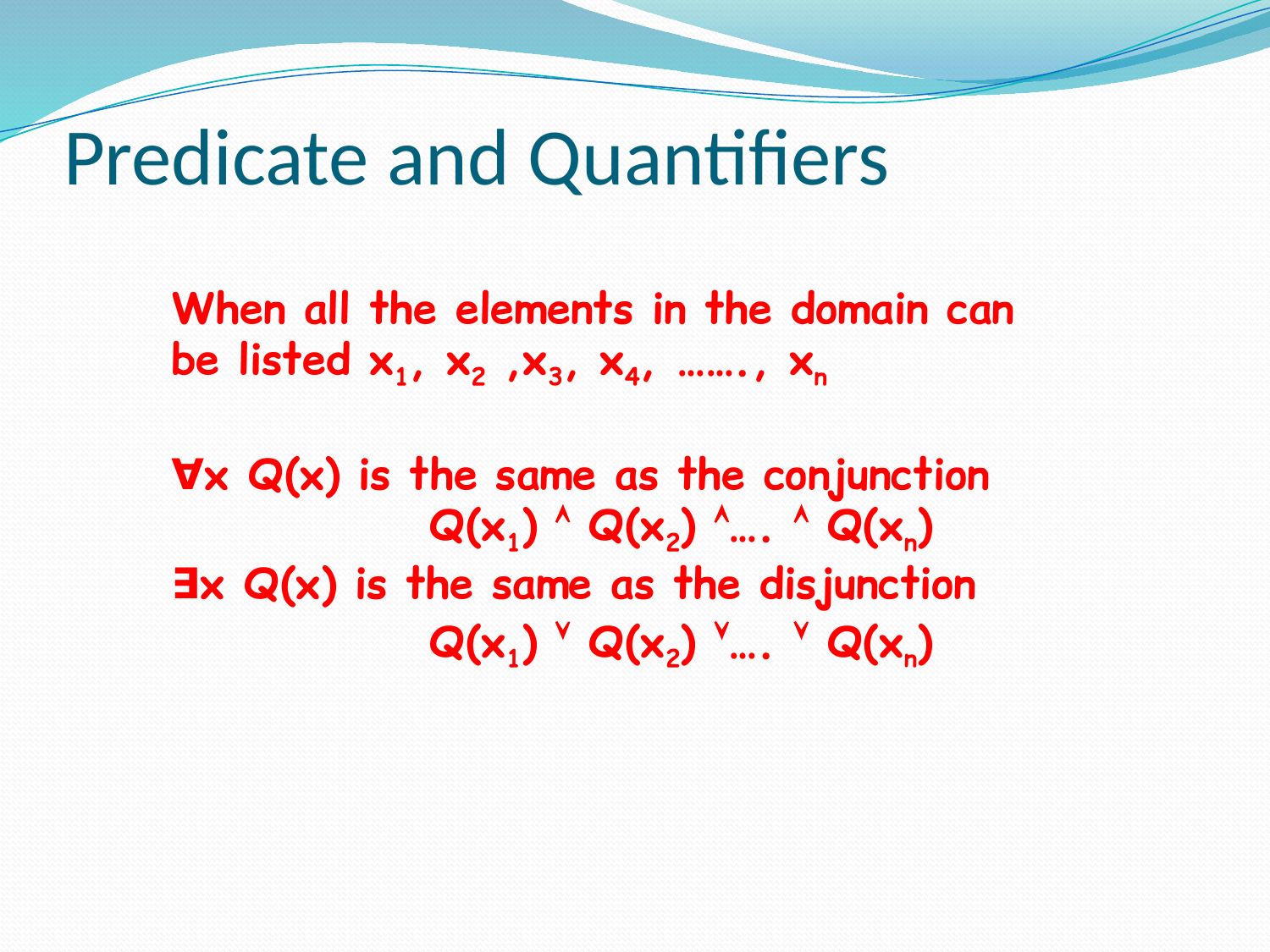

# Predicate and Quantifiers
When all the elements in the domain can be listed x1, x2 ,x3, x4, ……., xn

∀x Q(x) is the same as the conjunction
              Q(x1) ∧ Q(x2) ∧…. ∧ Q(xn)
∃x Q(x) is the same as the disjunction
              Q(x1) ∨ Q(x2) ∨…. ∨ Q(xn)